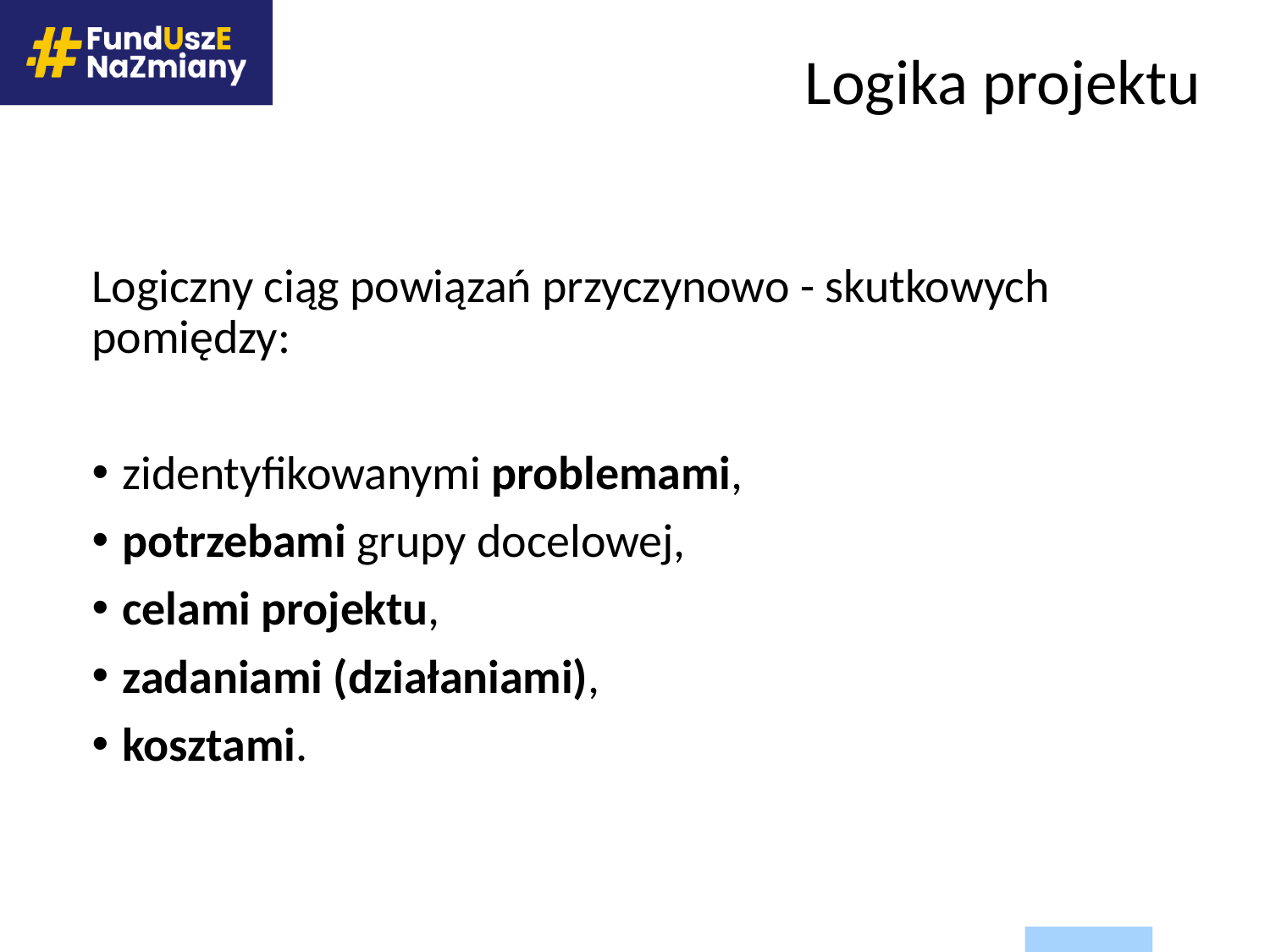

# Logika projektu

Logiczny ciąg powiązań przyczynowo - skutkowych pomiędzy:

zidentyfikowanymi problemami,
potrzebami grupy docelowej,
celami projektu,
zadaniami (działaniami),
kosztami.